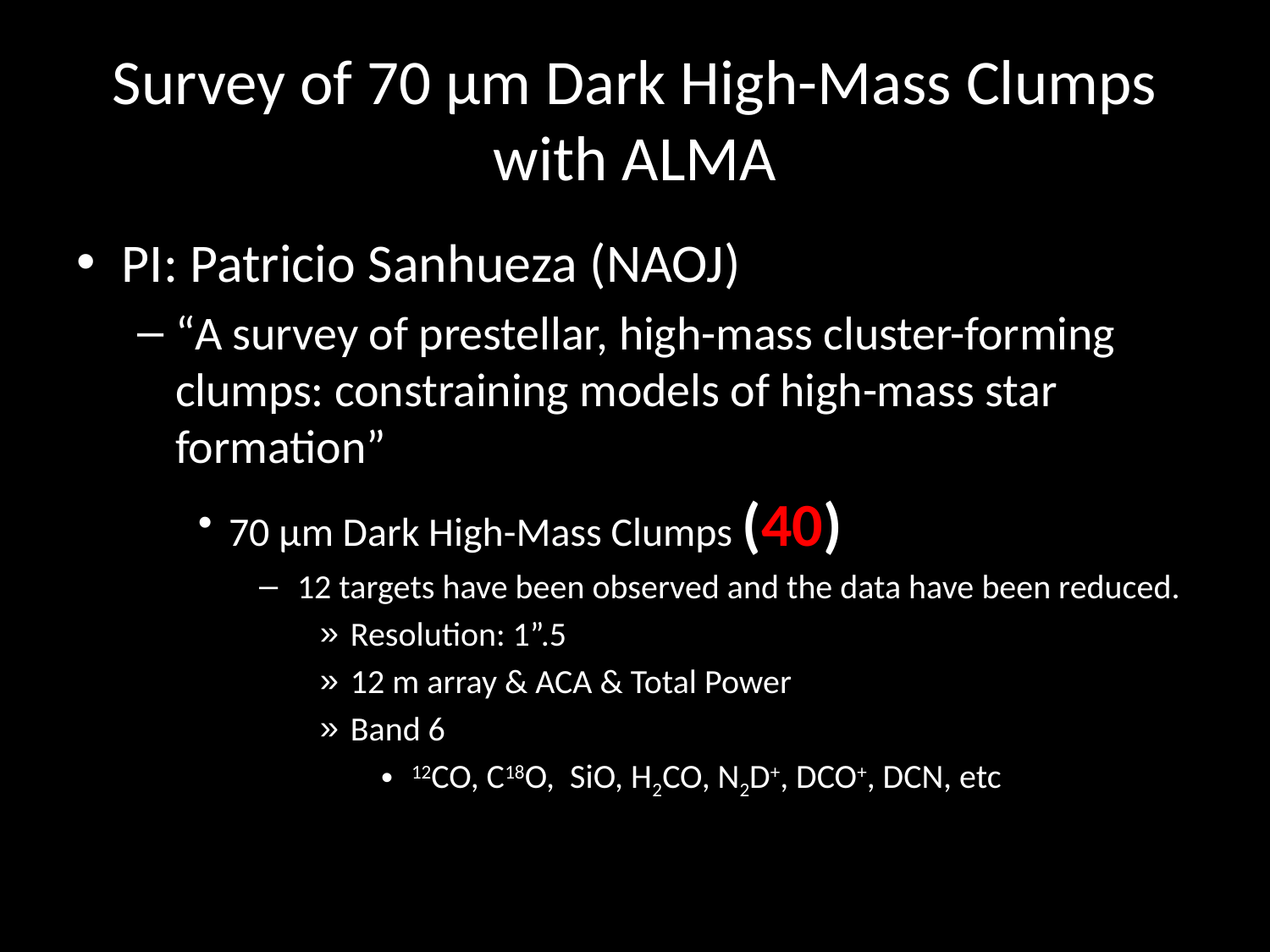

# Survey of 70 µm Dark High-Mass Clumps with ALMA
PI: Patricio Sanhueza (NAOJ)
“A survey of prestellar, high-mass cluster-forming clumps: constraining models of high-mass star formation”
70 µm Dark High-Mass Clumps (40)
 12 targets have been observed and the data have been reduced.
Resolution: 1”.5
12 m array & ACA & Total Power
Band 6
12CO, C18O,  SiO, H2CO, N2D+, DCO+, DCN, etc